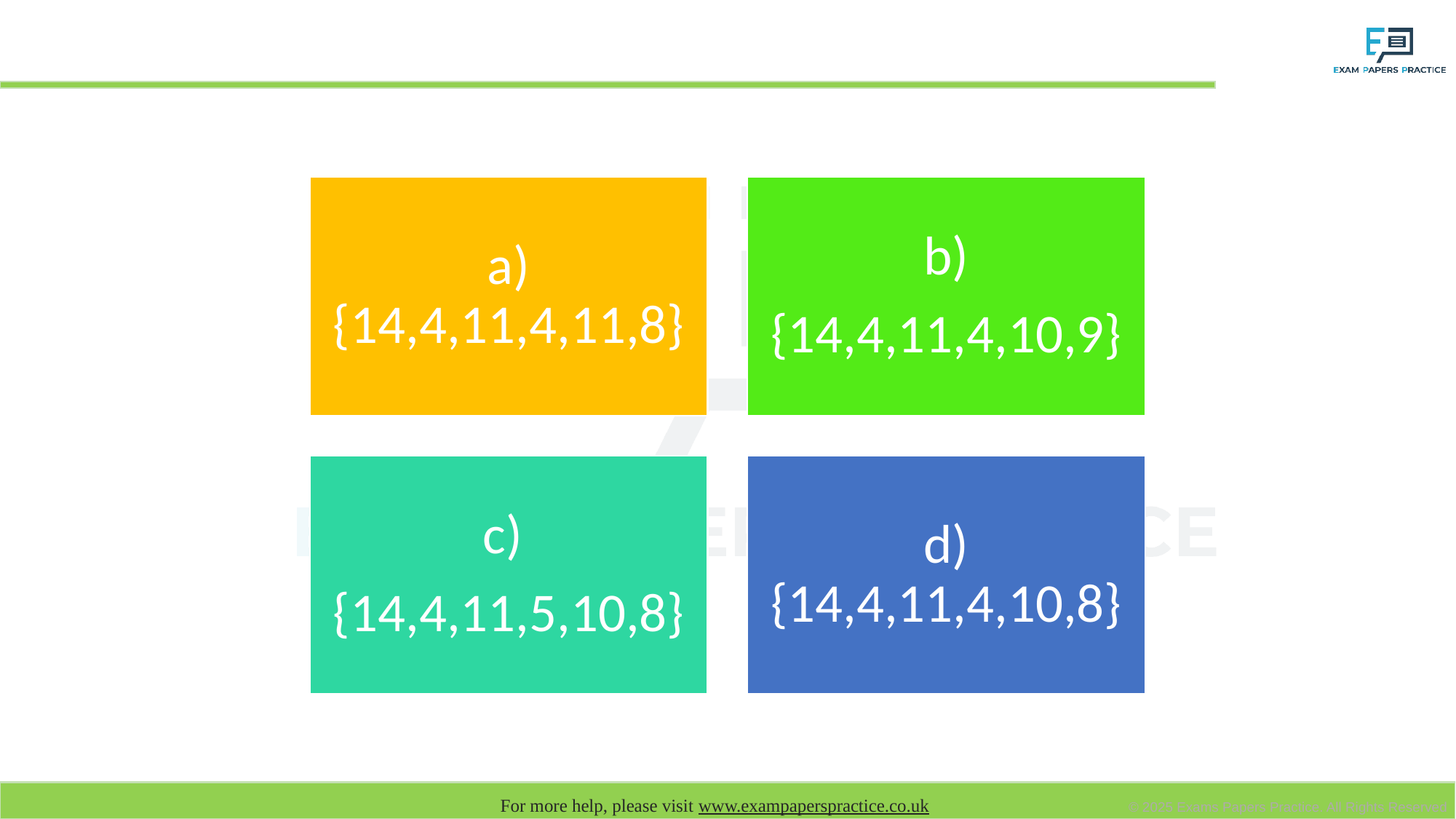

# Add vectors a and b where a={6,3,2,1,6,7} and b={8,1,9,3,4,1}
a) {14,4,11,4,11,8}
b)
{14,4,11,4,10,9}
c)
{14,4,11,5,10,8}
d) {14,4,11,4,10,8}